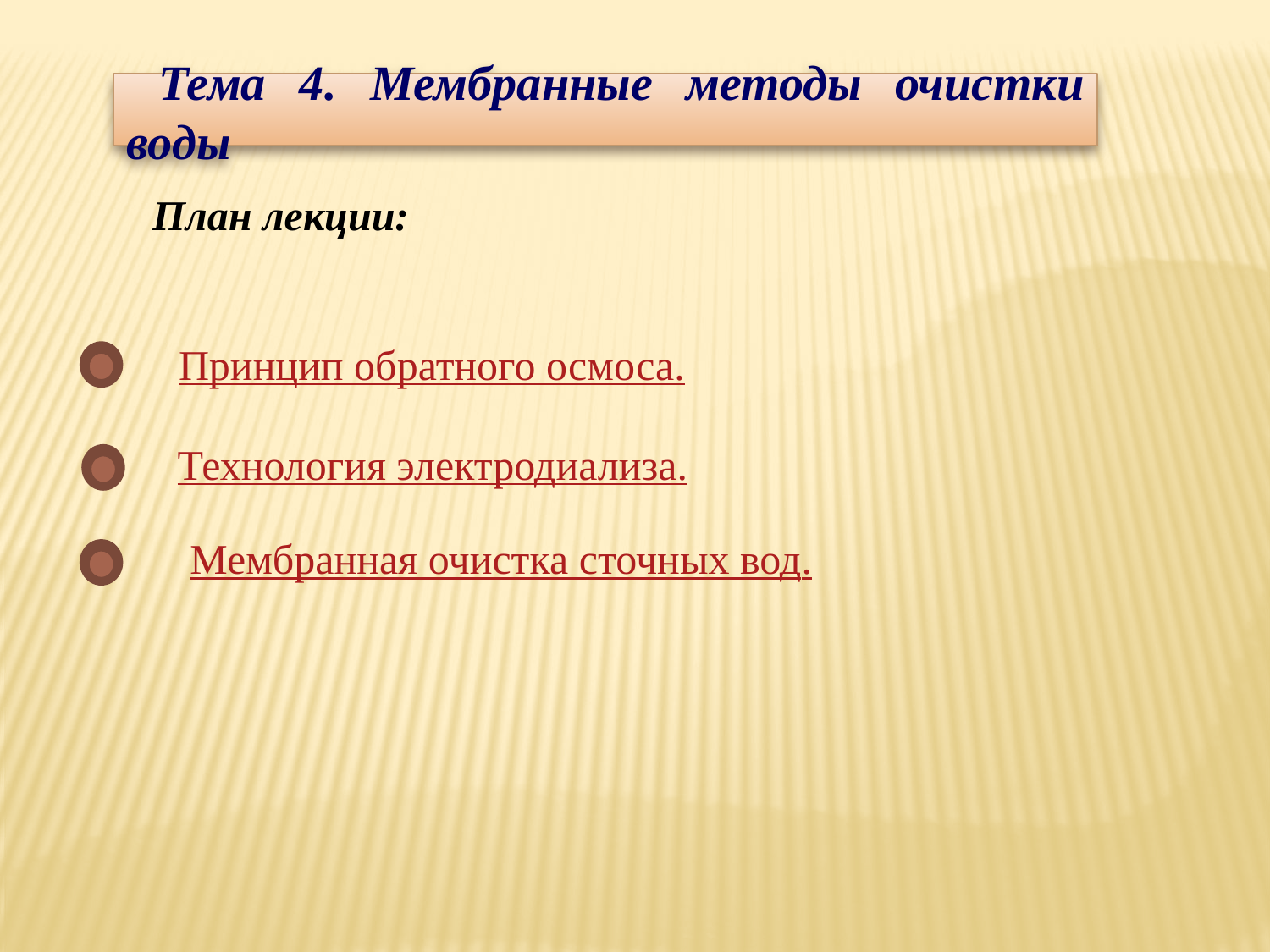

Тема 4. Мембранные методы очистки воды
План лекции:
Принцип обратного осмоса.

Технология электродиализа.

Мембранная очистка сточных вод.